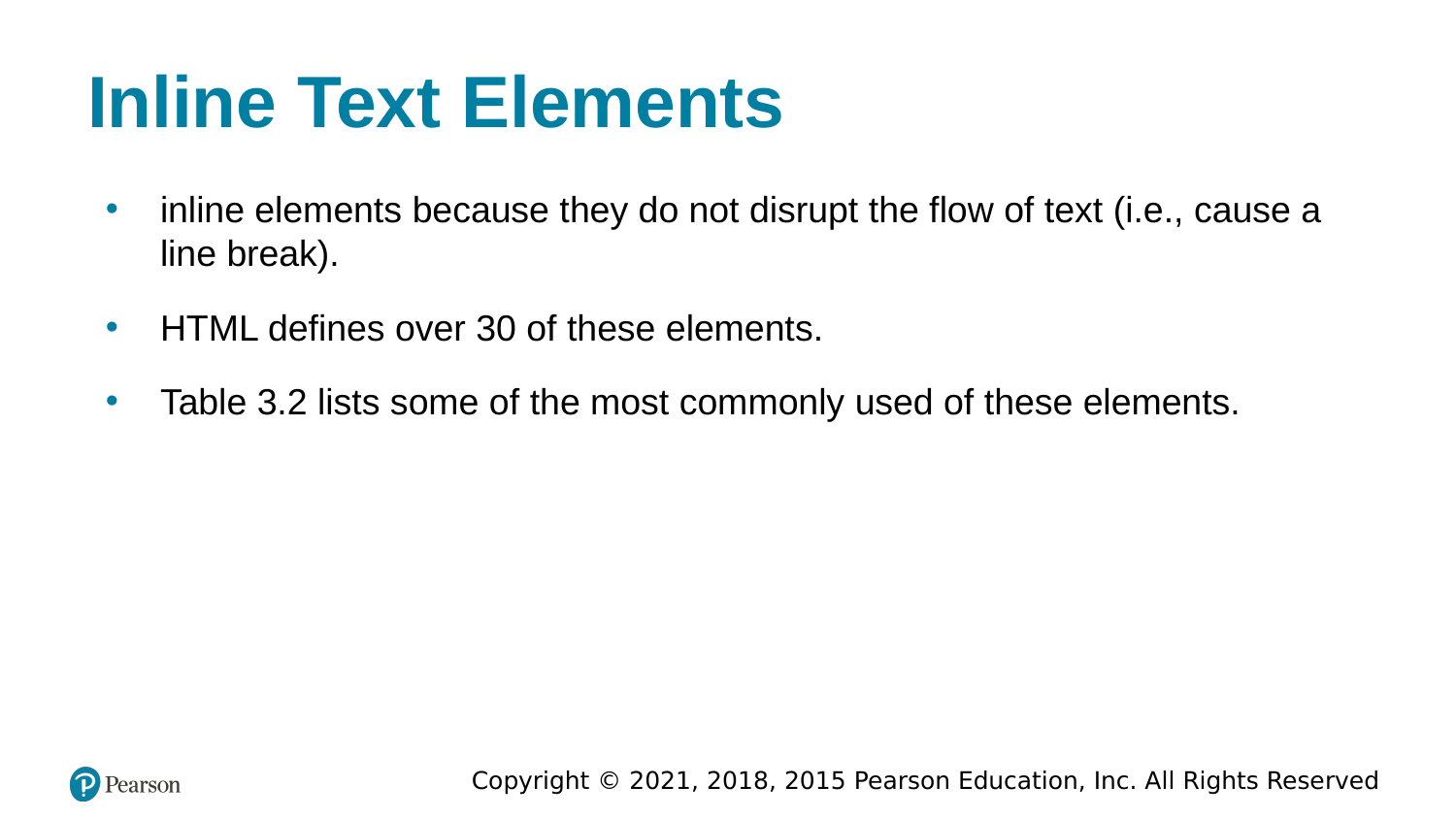

# Inline Text Elements
inline elements because they do not disrupt the flow of text (i.e., cause a line break).
HTML defines over 30 of these elements.
Table 3.2 lists some of the most commonly used of these elements.